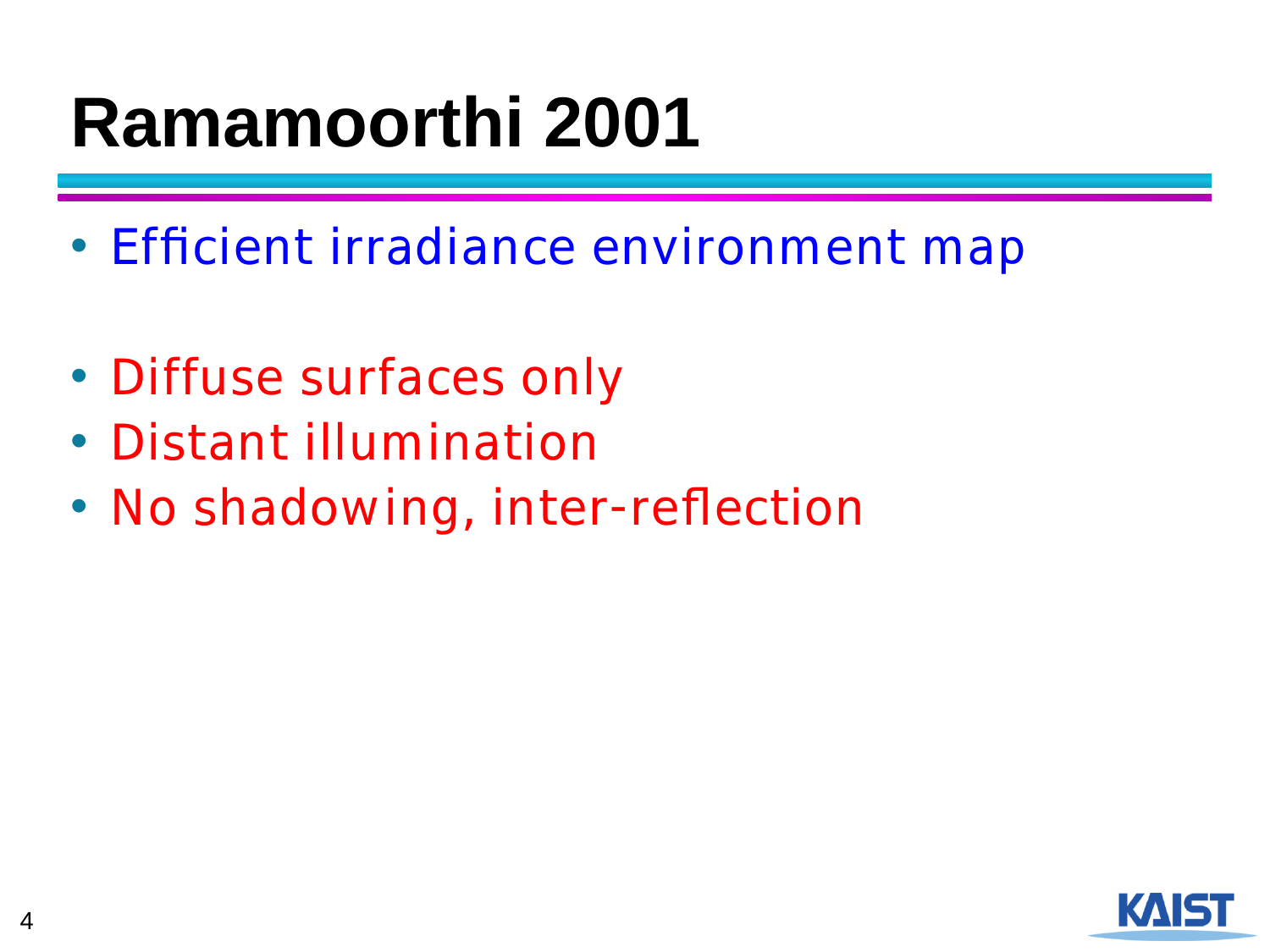

# Ramamoorthi 2001
Efficient irradiance environment map

Diffuse surfaces only
Distant illumination
No shadowing, inter-reflection